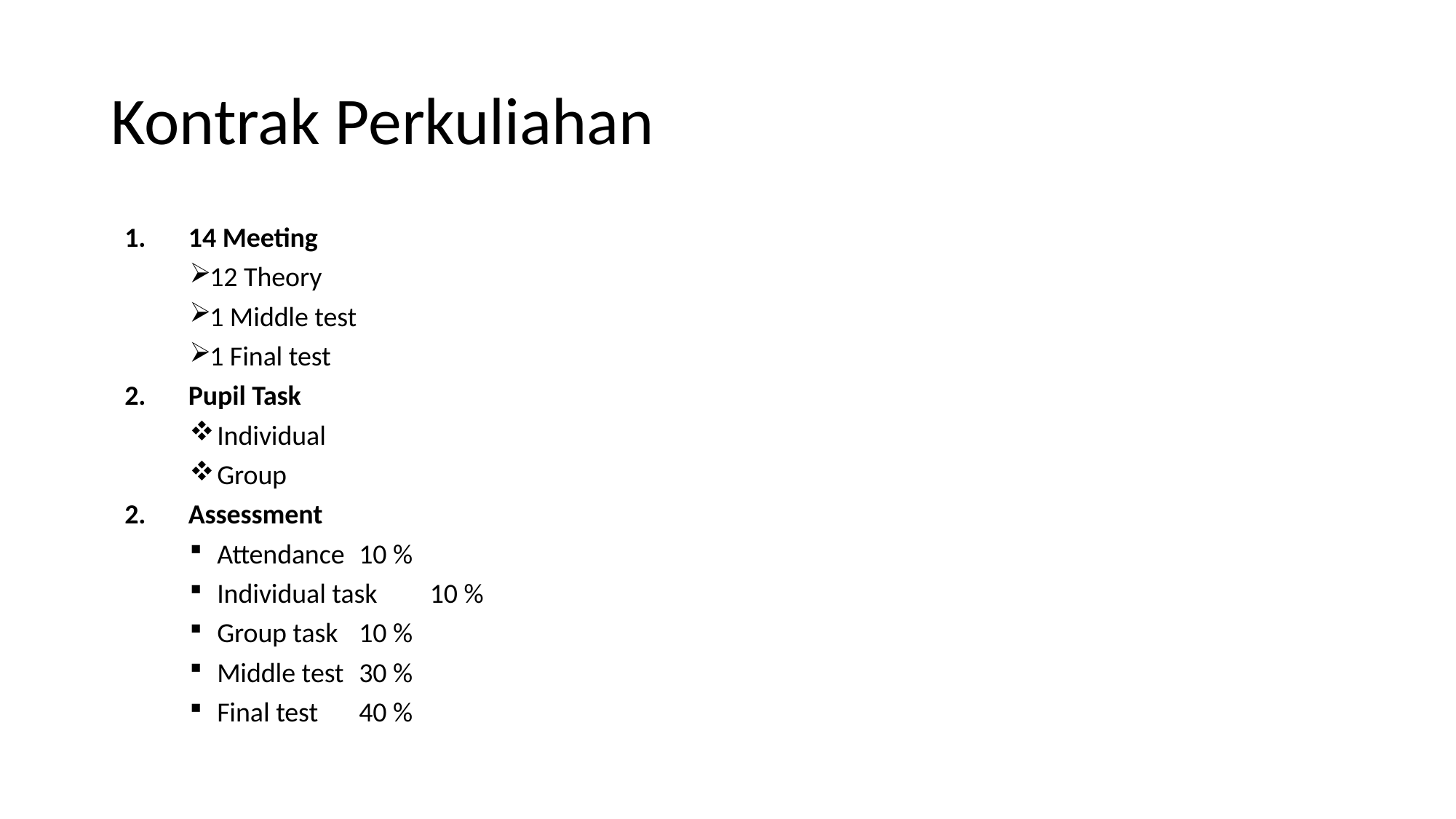

# Kontrak Perkuliahan
14 Meeting
12 Theory
1 Middle test
1 Final test
Pupil Task
Individual
Group
Assessment
Attendance		10 %
Individual task		10 %
Group task		10 %
Middle test		30 %
Final test			40 %